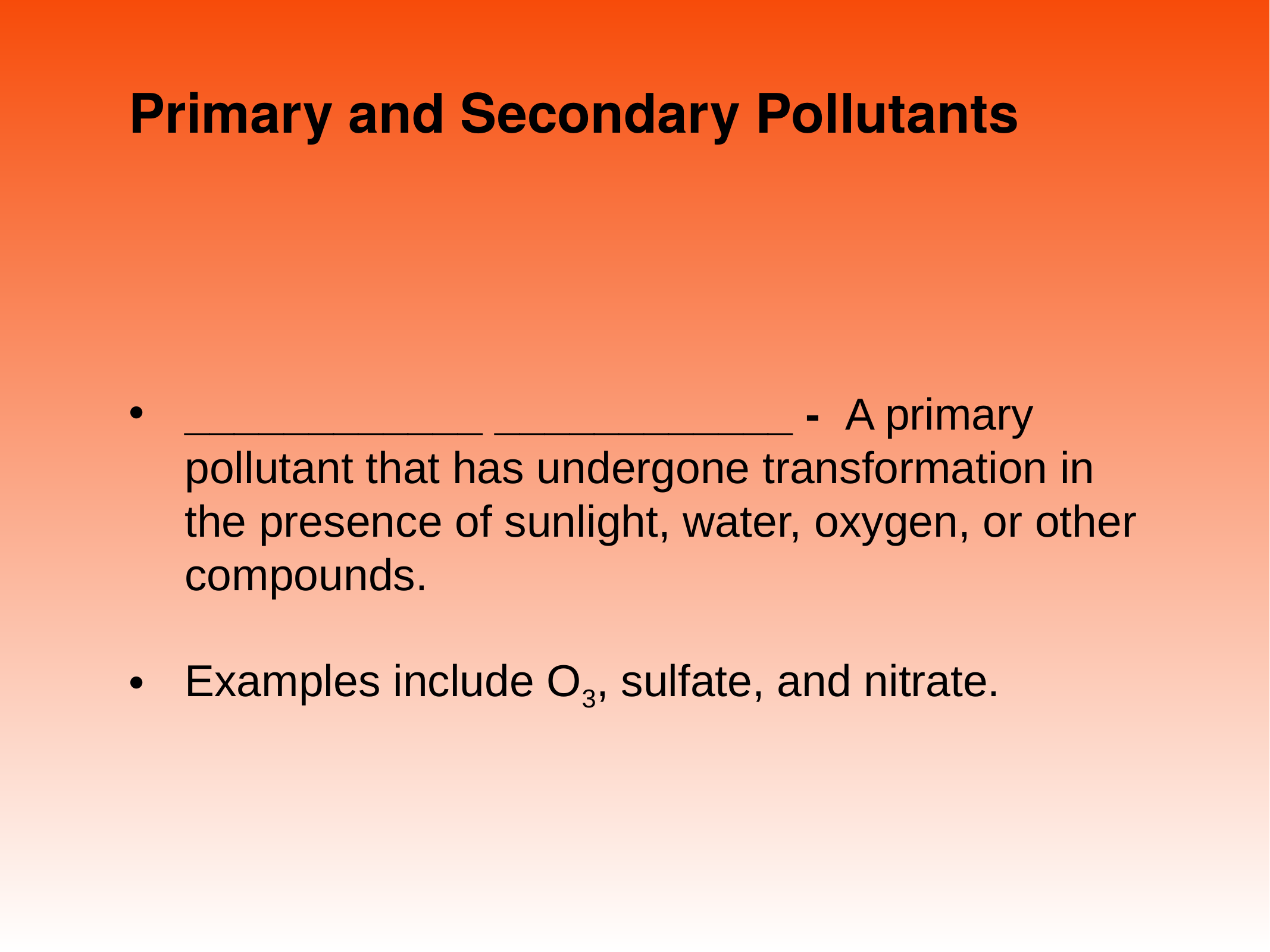

# Primary and Secondary Pollutants
____________ ____________ -  A primary pollutant that has undergone transformation in the presence of sunlight, water, oxygen, or other compounds.
Examples include O3, sulfate, and nitrate.